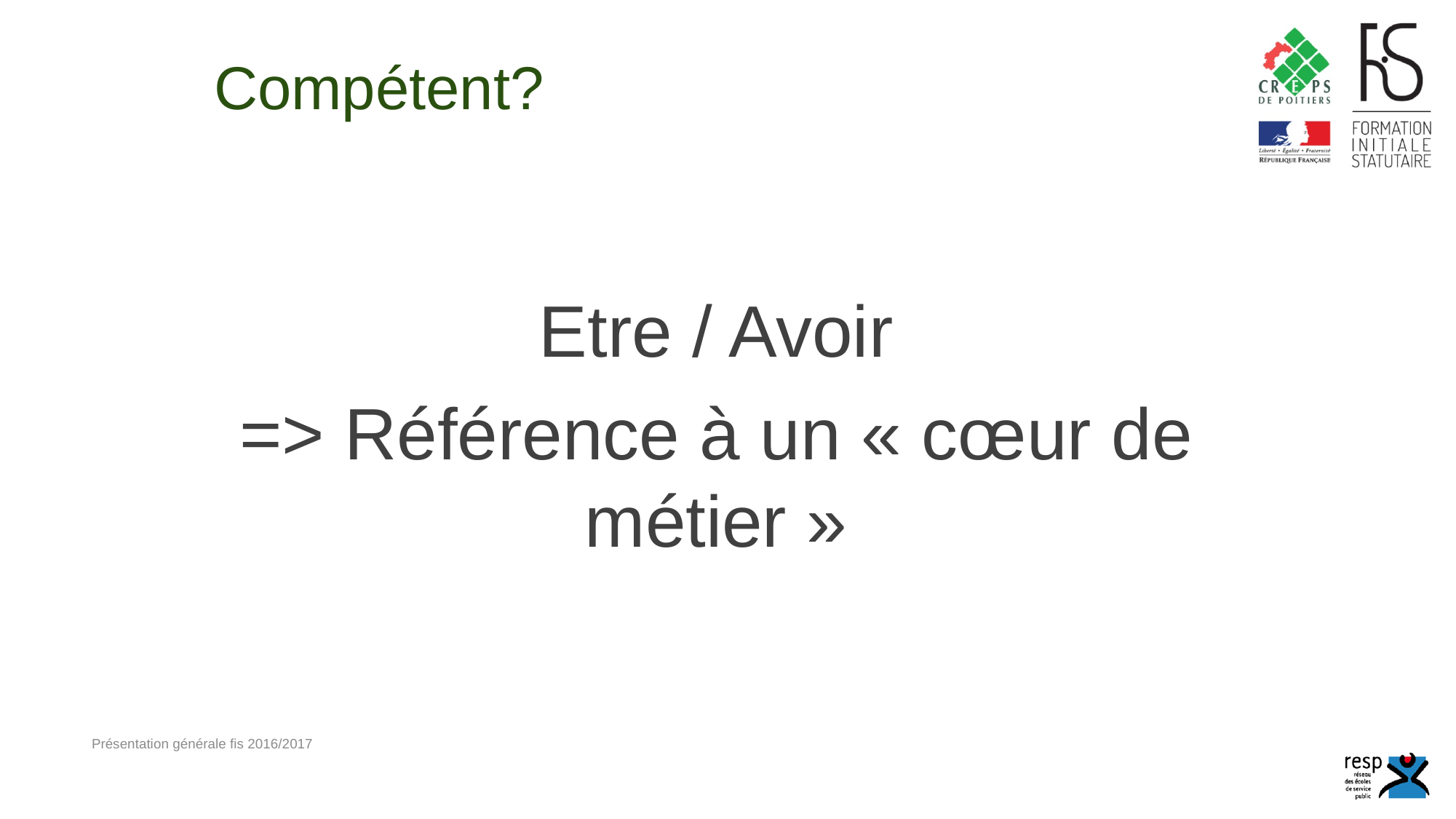

# Compétent?
Etre / Avoir
=> Référence à un « cœur de métier »

Présentation générale fis 2016/2017